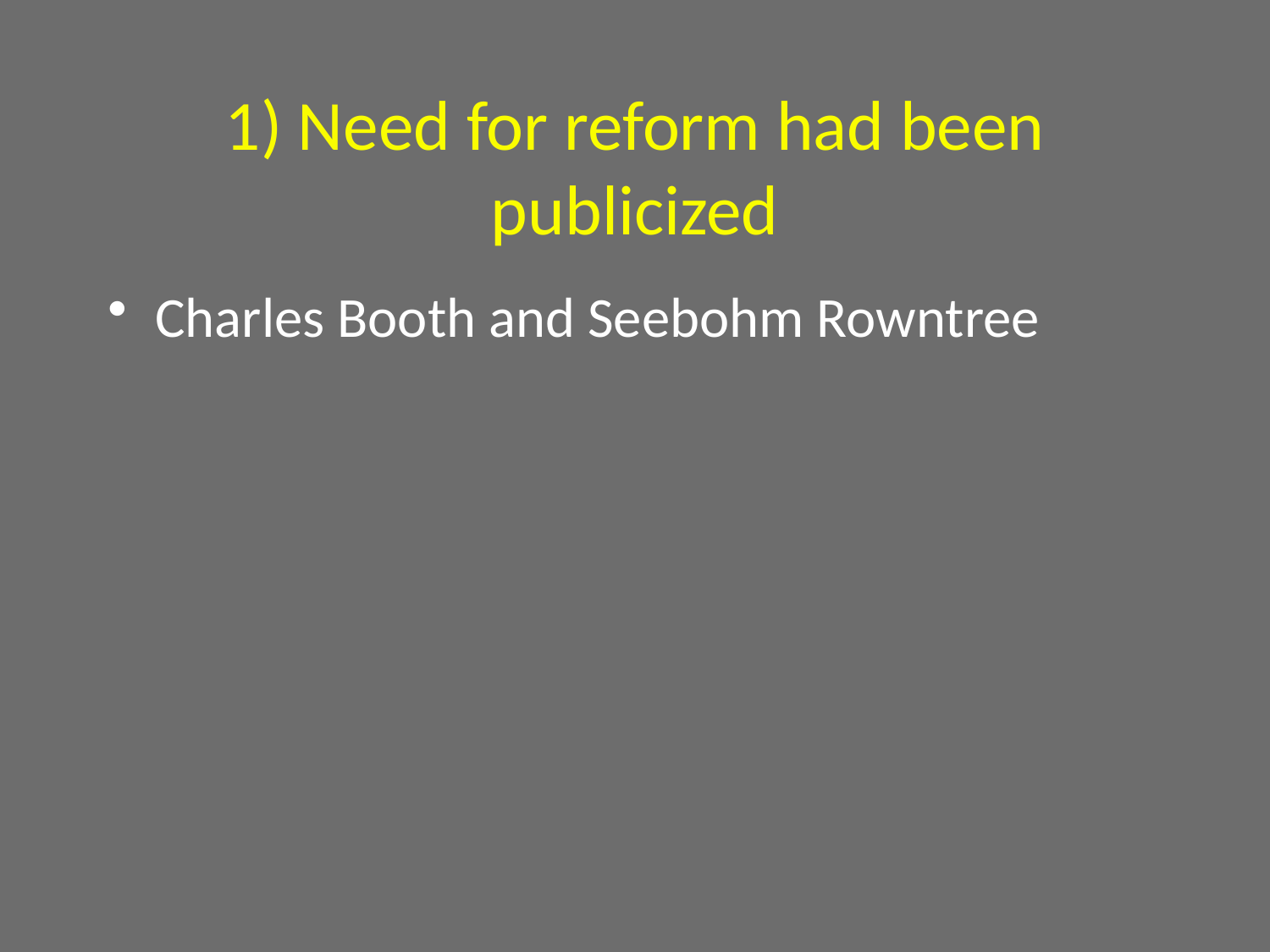

# 1) Need for reform had been publicized
Charles Booth and Seebohm Rowntree